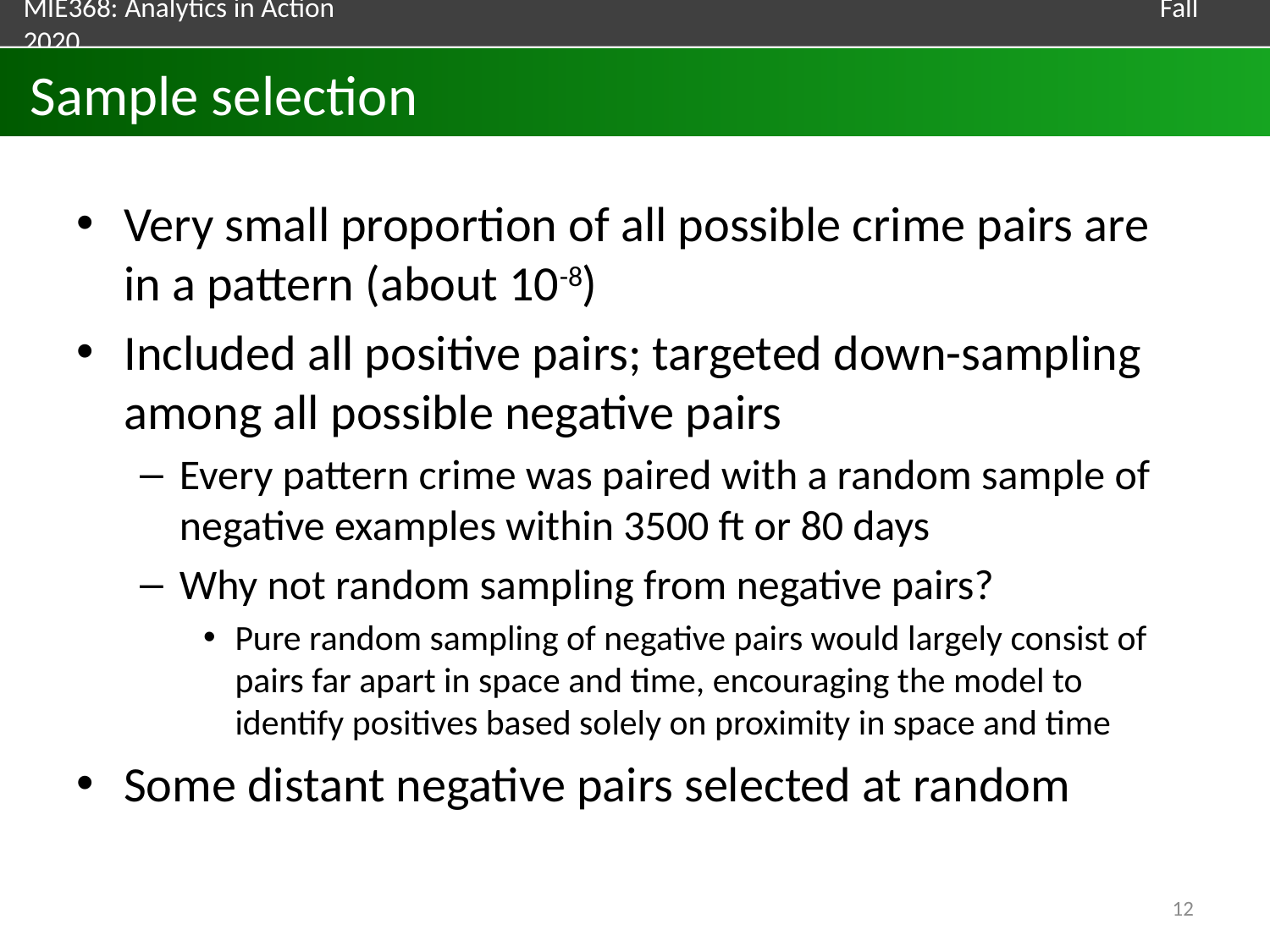

# Sample selection
Very small proportion of all possible crime pairs are in a pattern (about 10-8)
Included all positive pairs; targeted down-sampling among all possible negative pairs
Every pattern crime was paired with a random sample of negative examples within 3500 ft or 80 days
Why not random sampling from negative pairs?
Pure random sampling of negative pairs would largely consist of pairs far apart in space and time, encouraging the model to identify positives based solely on proximity in space and time
Some distant negative pairs selected at random
12